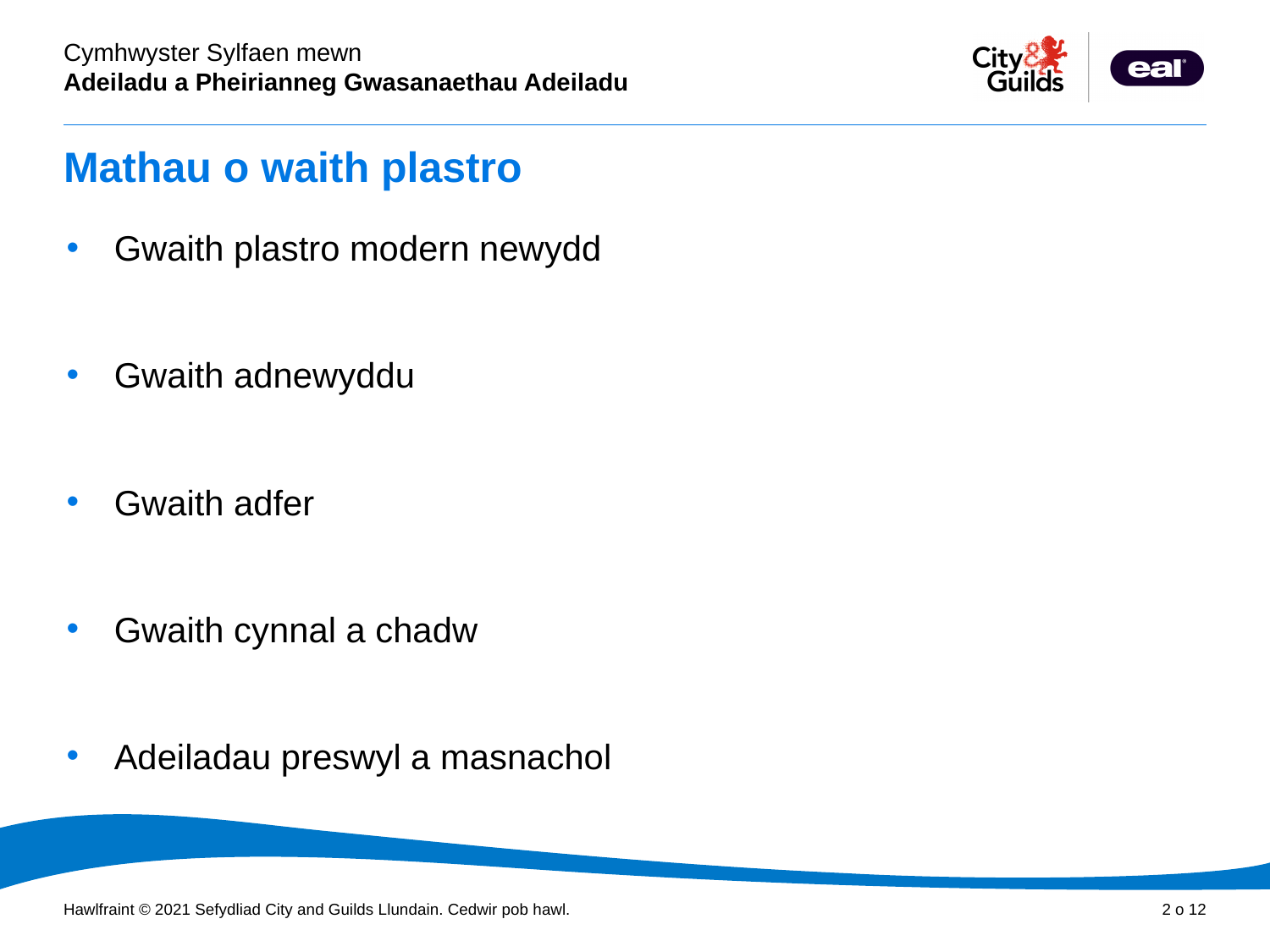

# Mathau o waith plastro
Gwaith plastro modern newydd

Gwaith adnewyddu

Gwaith adfer

Gwaith cynnal a chadw

Adeiladau preswyl a masnachol